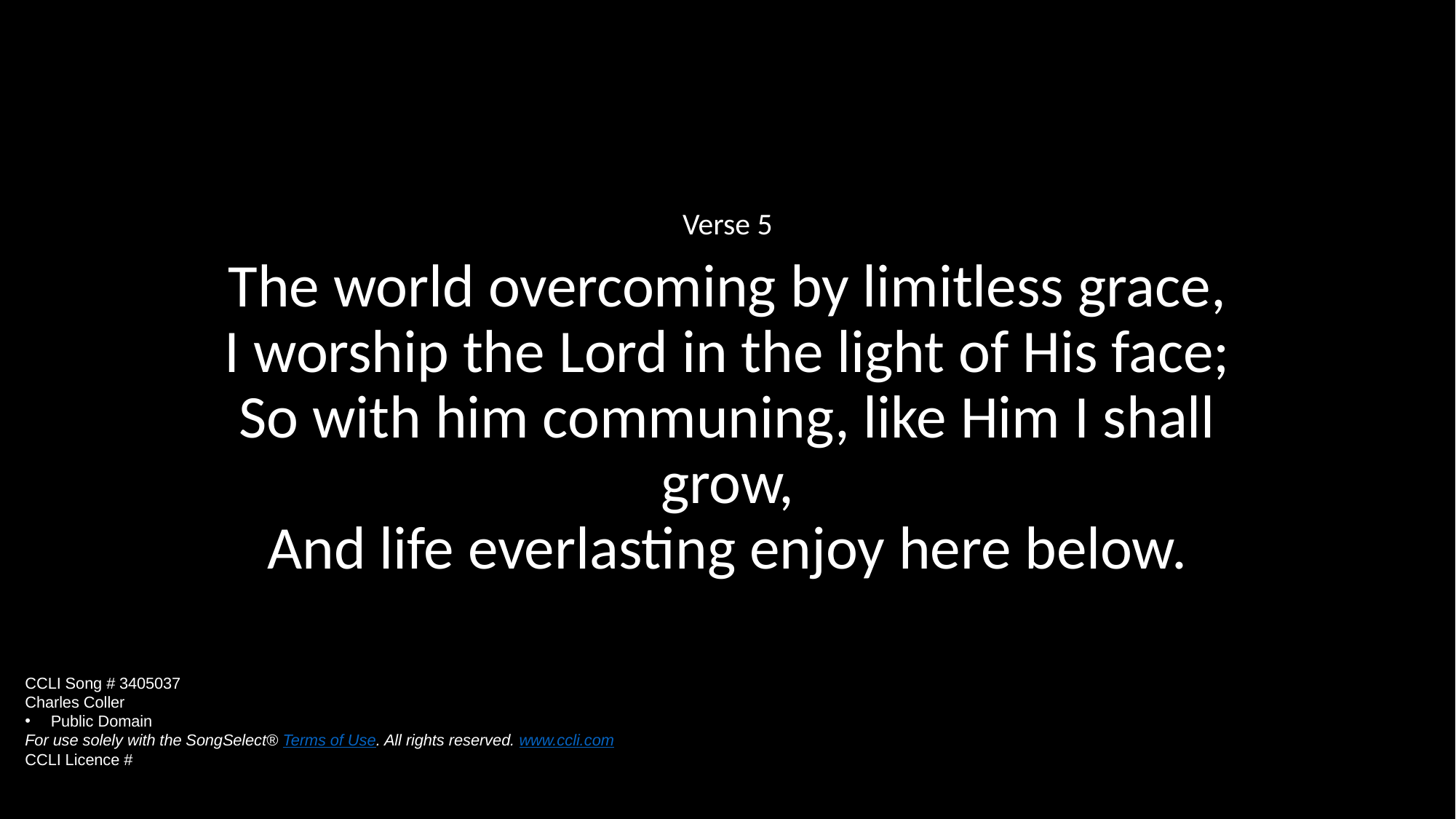

Verse 5
The world overcoming by limitless grace,
I worship the Lord in the light of His face;
So with him communing, like Him I shall grow,
And life everlasting enjoy here below.
CCLI Song # 3405037
Charles Coller
Public Domain
For use solely with the SongSelect® Terms of Use. All rights reserved. www.ccli.com
CCLI Licence #